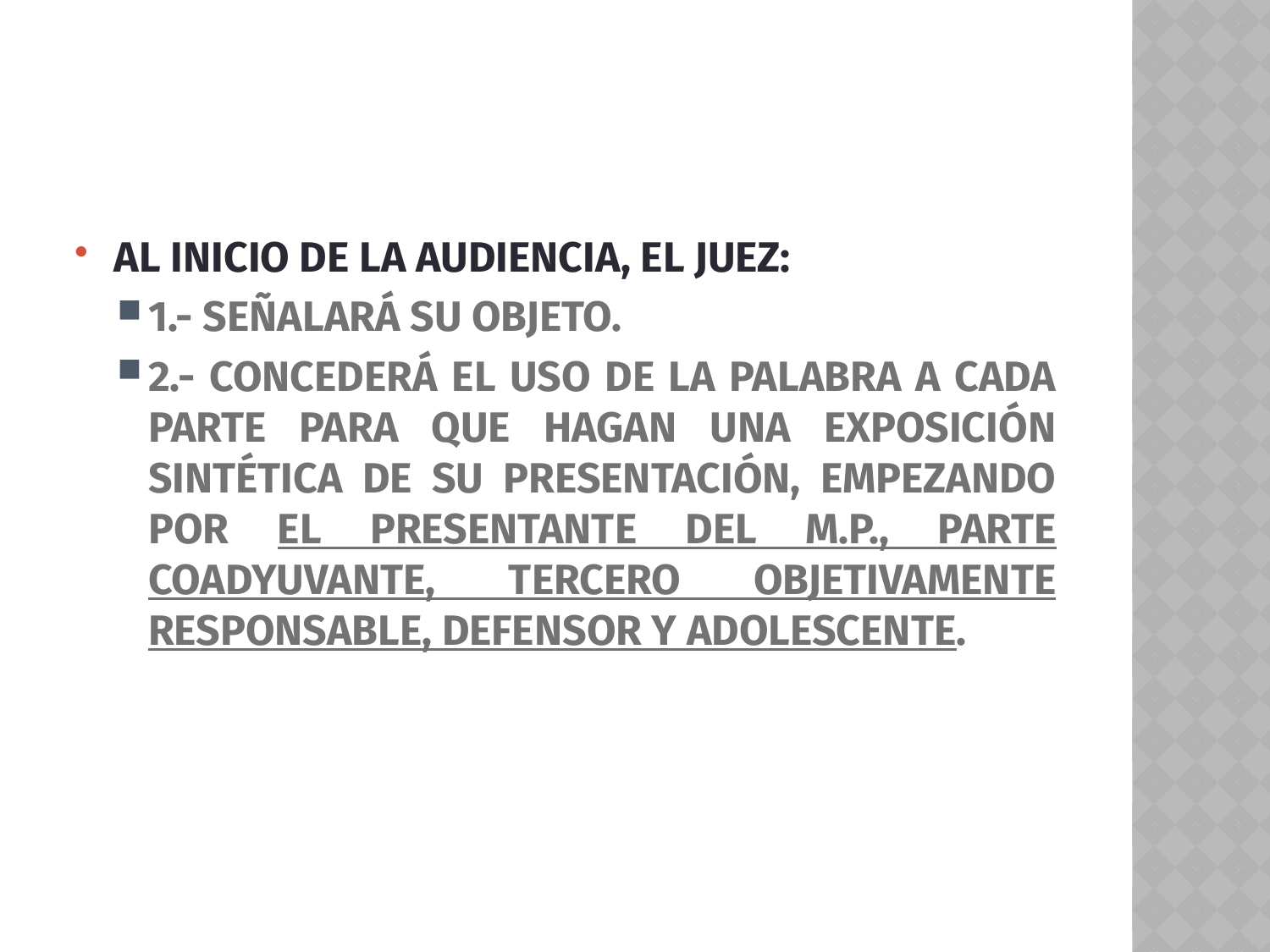

#
AL INICIO DE LA AUDIENCIA, EL JUEZ:
1.- SEÑALARÁ SU OBJETO.
2.- CONCEDERÁ EL USO DE LA PALABRA A CADA PARTE PARA QUE HAGAN UNA EXPOSICIÓN SINTÉTICA DE SU PRESENTACIÓN, EMPEZANDO POR EL PRESENTANTE DEL M.P., PARTE COADYUVANTE, TERCERO OBJETIVAMENTE RESPONSABLE, DEFENSOR Y ADOLESCENTE.